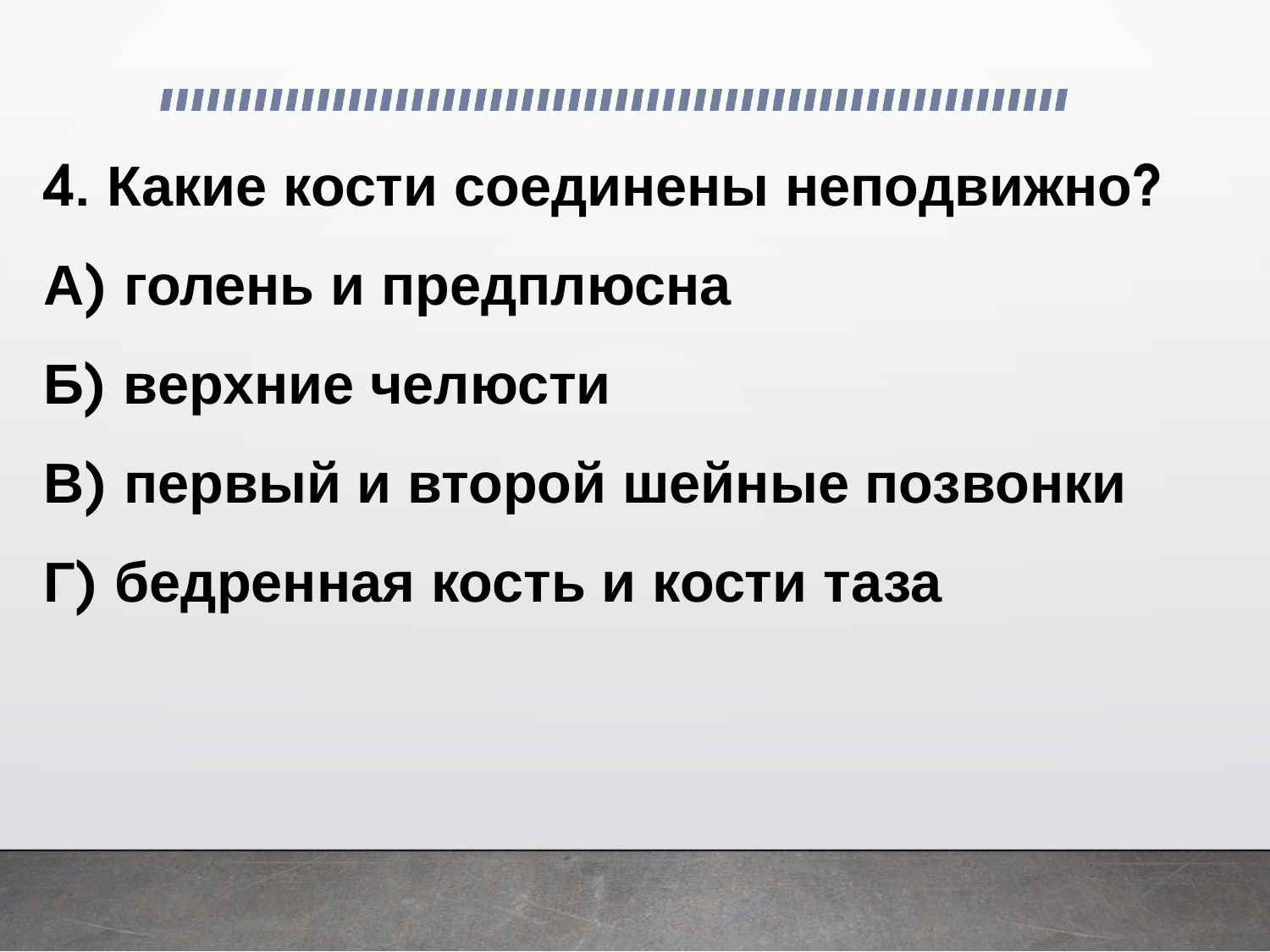

4. Какие кости соединены неподвижно?
А) голень и предплюсна
Б) верхние челюсти
В) первый и второй шейные позвонки
Г) бедренная кость и кости таза